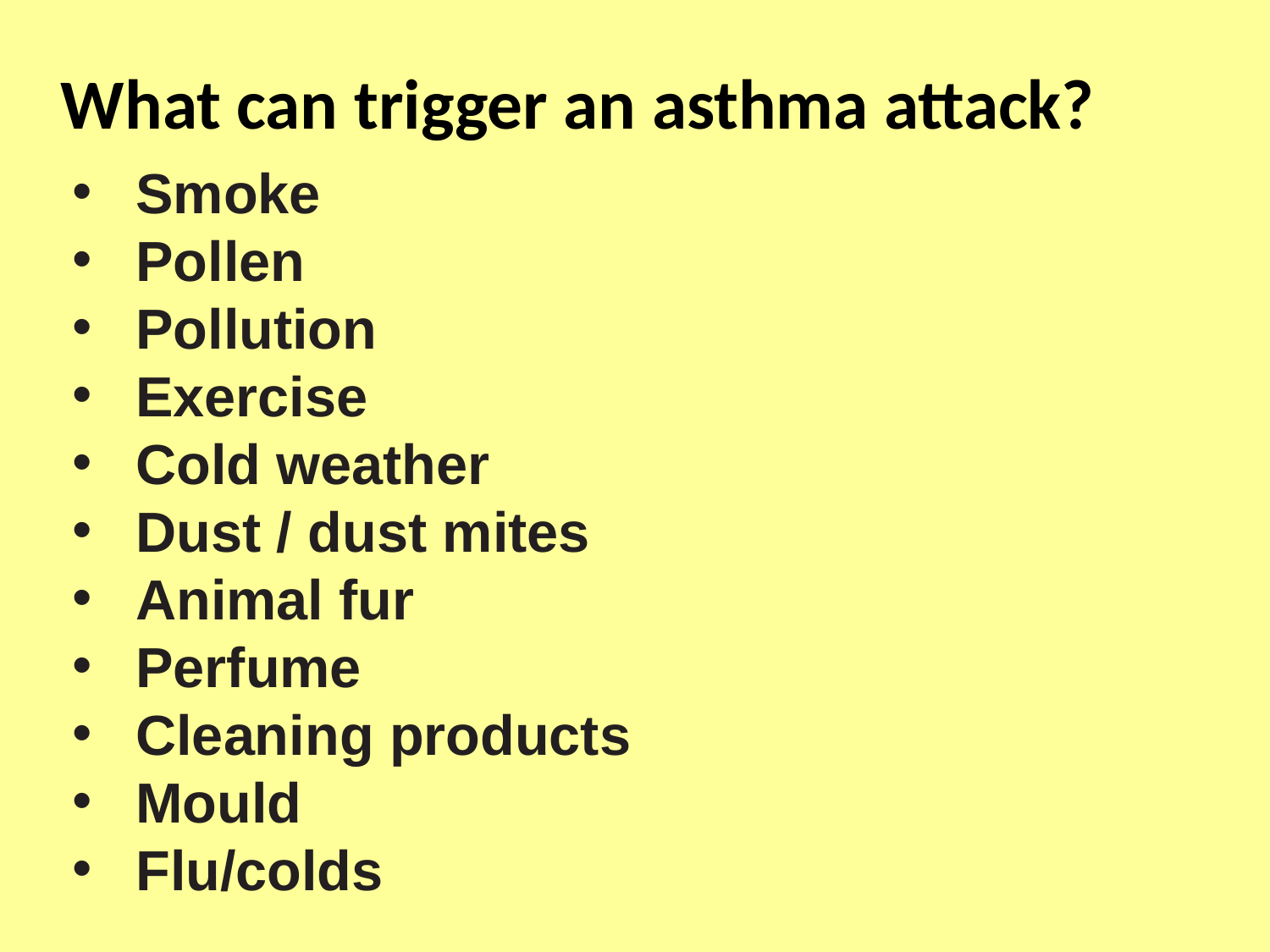

What can trigger an asthma attack?
Smoke
Pollen
Pollution
Exercise
Cold weather
Dust / dust mites
Animal fur
Perfume
Cleaning products
Mould
Flu/colds